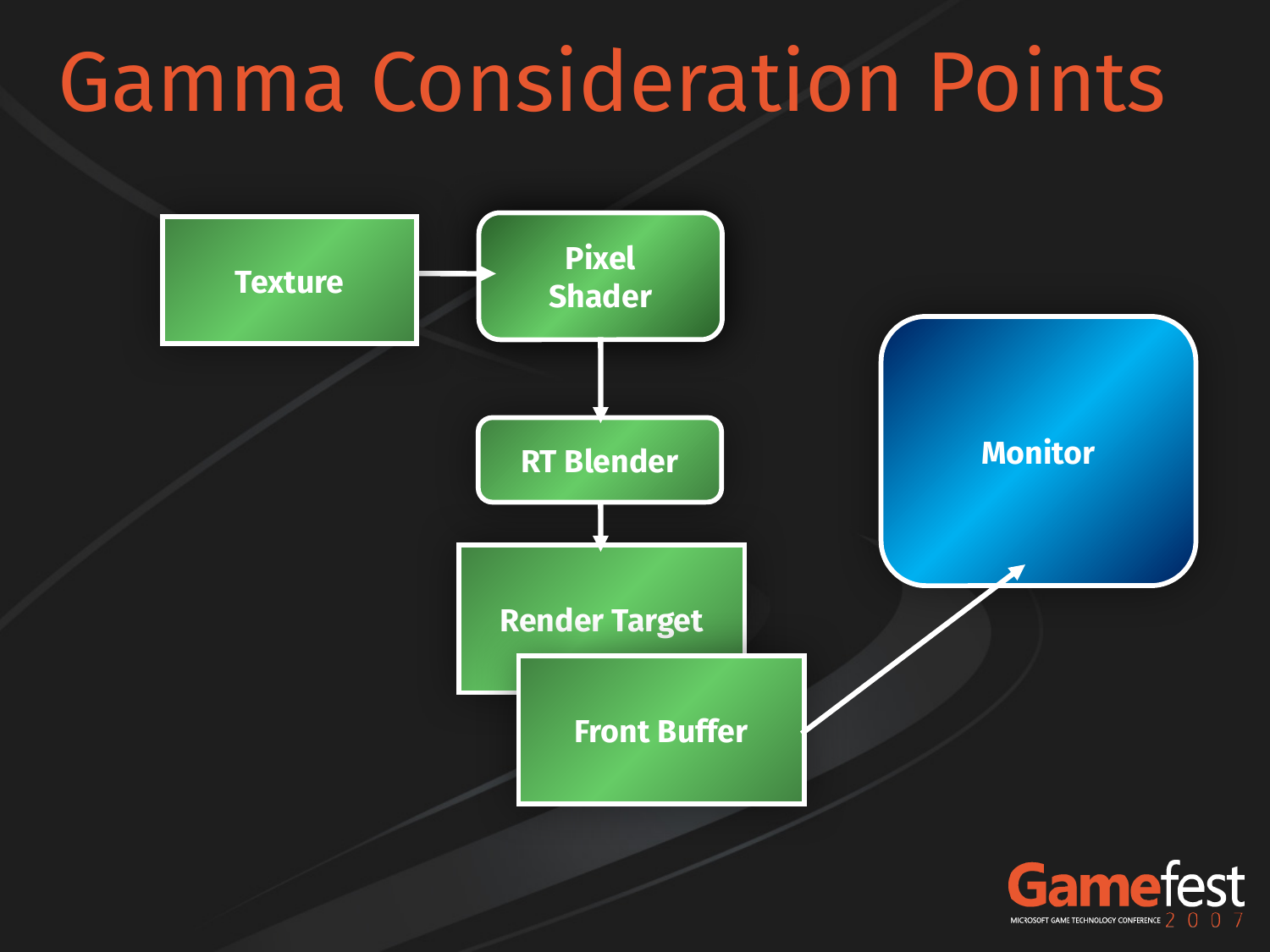

# Gamma Consideration Points
Pixel
Shader
Texture

Monitor
RT Blender
Render Target
Front Buffer